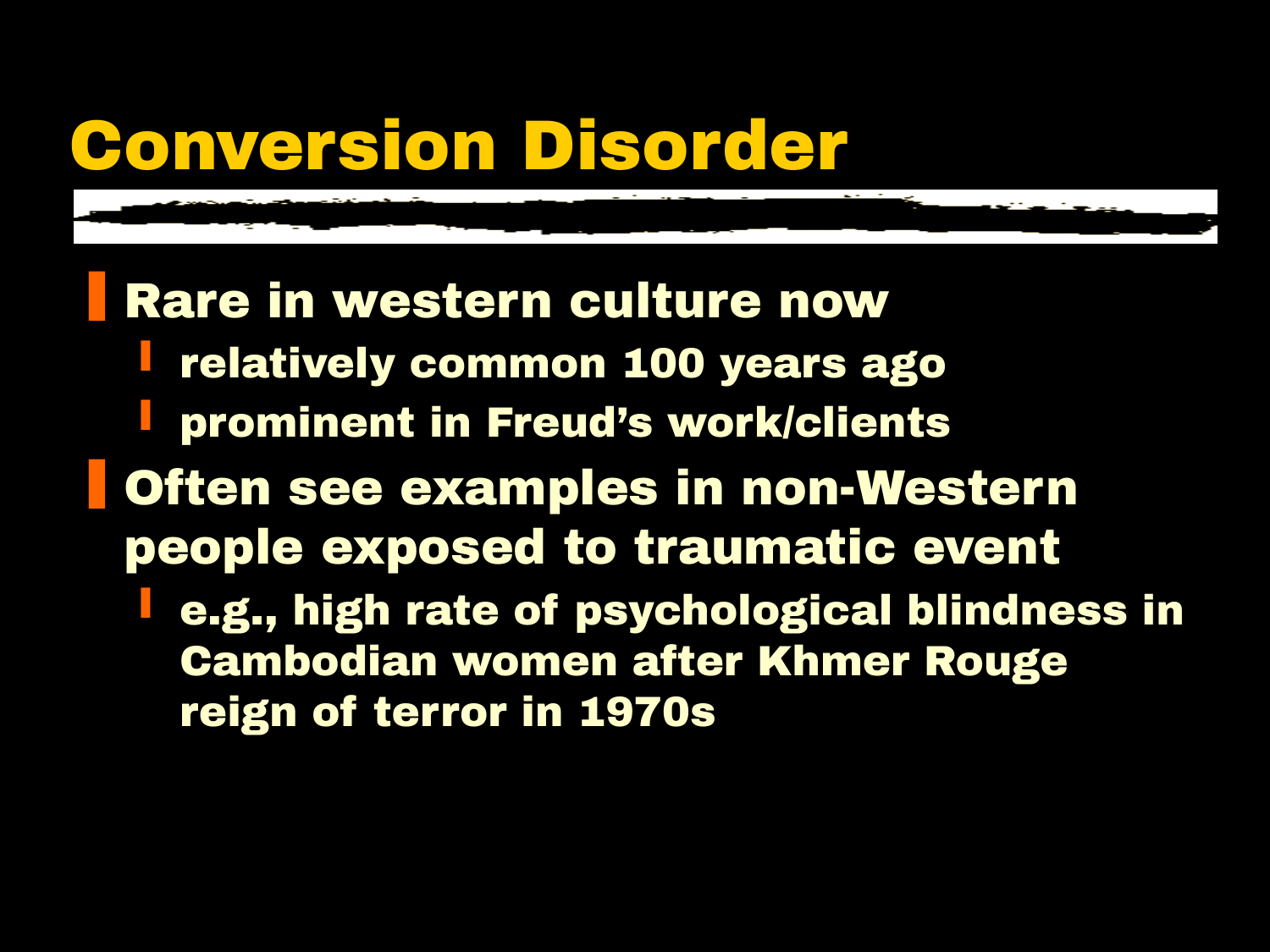

# Conversion Disorder
Rare in western culture now
relatively common 100 years ago
prominent in Freud’s work/clients
Often see examples in non-Western people exposed to traumatic event
e.g., high rate of psychological blindness in Cambodian women after Khmer Rouge reign of terror in 1970s